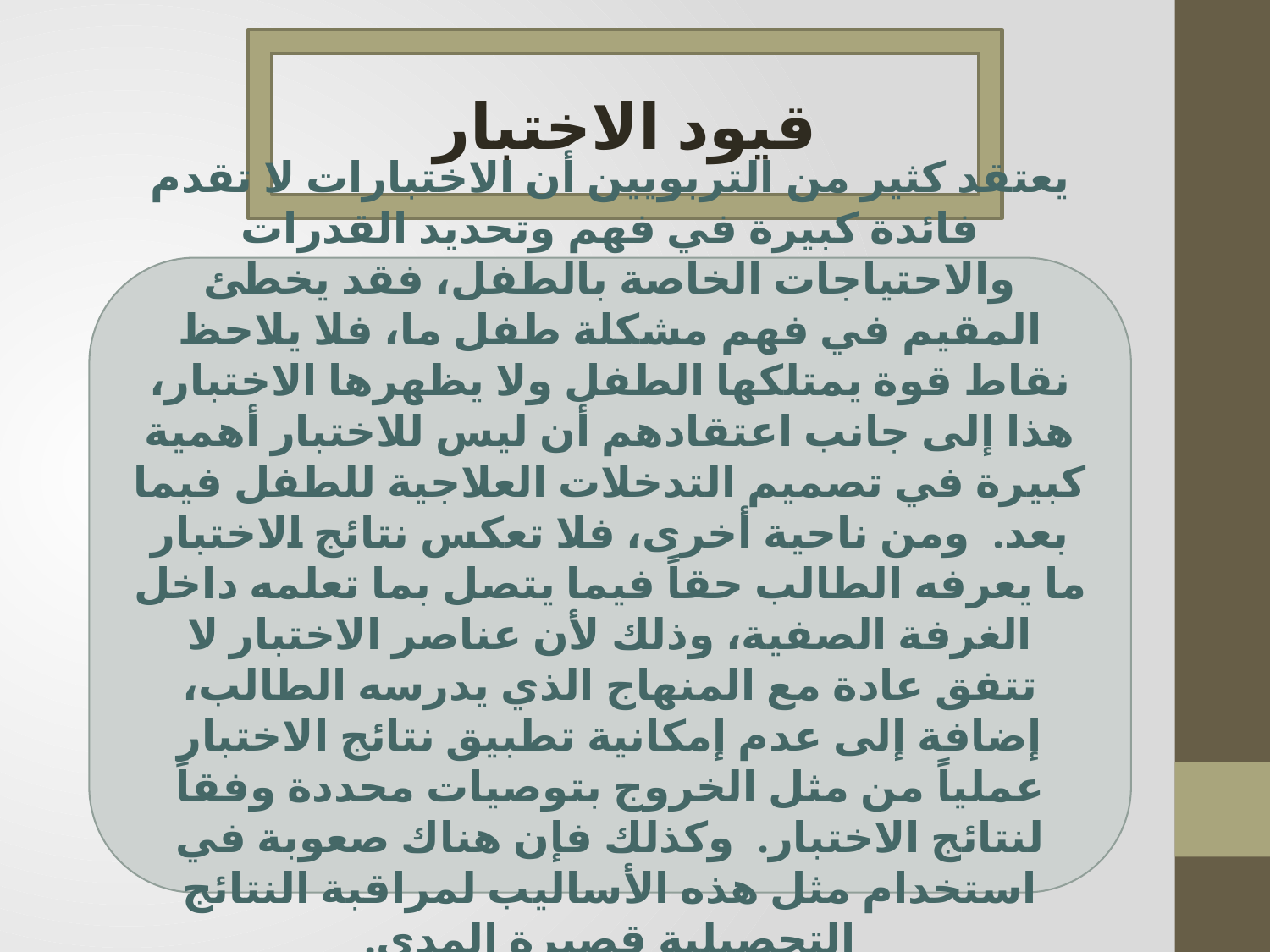

قيود الاختبار
يعتقد كثير من التربويين أن الاختبارات لا تقدم فائدة كبيرة في فهم وتحديد القدرات والاحتياجات الخاصة بالطفل، فقد يخطئ المقيم في فهم مشكلة طفل ما، فلا يلاحظ نقاط قوة يمتلكها الطفل ولا يظهرها الاختبار، هذا إلى جانب اعتقادهم أن ليس للاختبار أهمية كبيرة في تصميم التدخلات العلاجية للطفل فيما بعد.  ومن ناحية أخرى، فلا تعكس نتائج الاختبار ما يعرفه الطالب حقاً فيما يتصل بما تعلمه داخل الغرفة الصفية، وذلك لأن عناصر الاختبار لا تتفق عادة مع المنهاج الذي يدرسه الطالب، إضافة إلى عدم إمكانية تطبيق نتائج الاختبار عملياً من مثل الخروج بتوصيات محددة وفقاً لنتائج الاختبار.  وكذلك فإن هناك صعوبة في استخدام مثل هذه الأساليب لمراقبة النتائج التحصيلية قصيرة المدى.